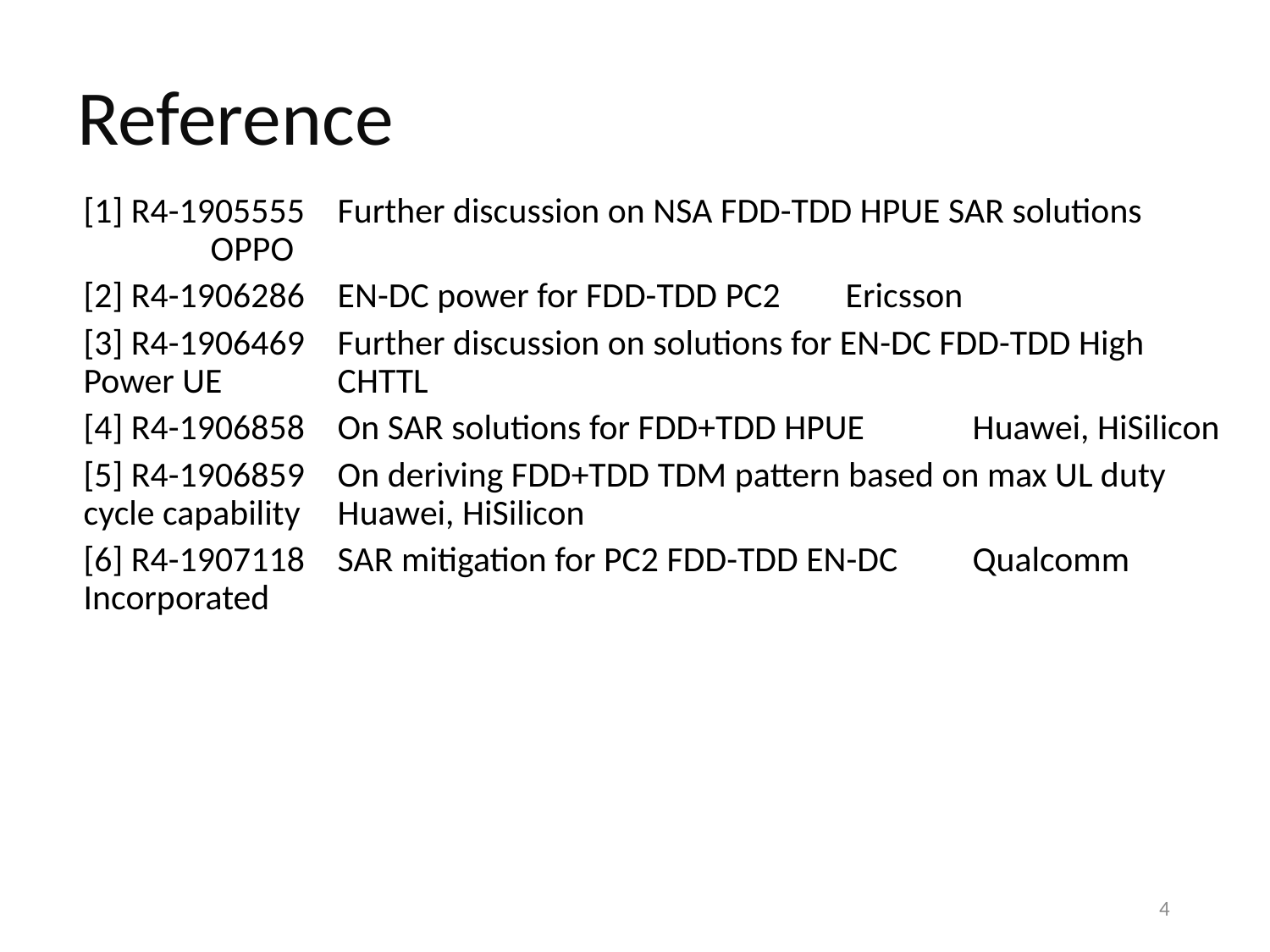

# Reference
[1] R4-1905555	Further discussion on NSA FDD-TDD HPUE SAR solutions	OPPO
[2] R4-1906286	EN-DC power for FDD-TDD PC2	Ericsson
[3] R4-1906469	Further discussion on solutions for EN-DC FDD-TDD High Power UE 	CHTTL
[4] R4-1906858	On SAR solutions for FDD+TDD HPUE	Huawei, HiSilicon
[5] R4-1906859	On deriving FDD+TDD TDM pattern based on max UL duty cycle capability	Huawei, HiSilicon
[6] R4-1907118	SAR mitigation for PC2 FDD-TDD EN-DC	Qualcomm Incorporated

4